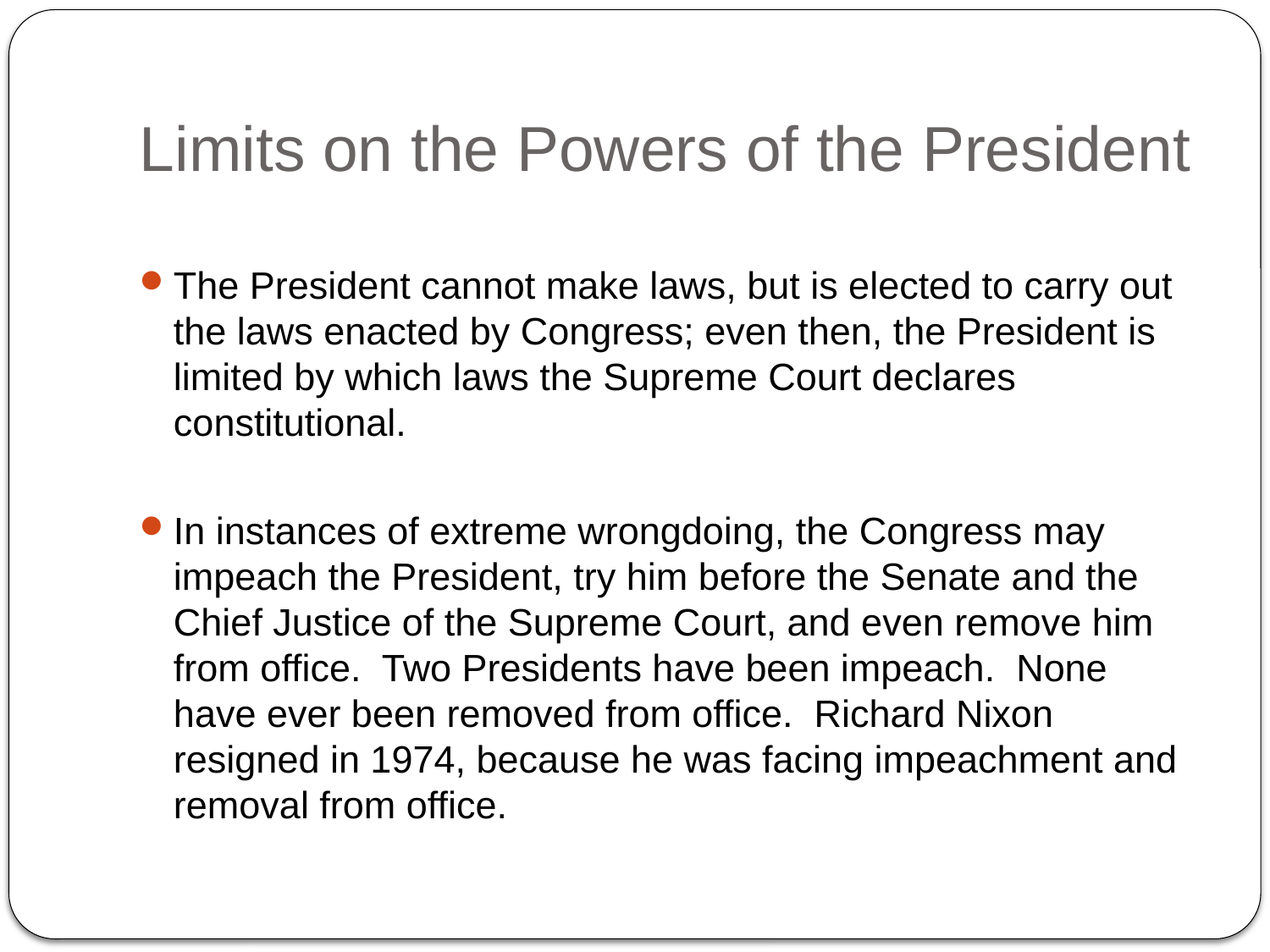

# Limits on the Powers of the President

The President cannot make laws, but is elected to carry out the laws enacted by Congress; even then, the President is limited by which laws the Supreme Court declares constitutional.

In instances of extreme wrongdoing, the Congress may impeach the President, try him before the Senate and the Chief Justice of the Supreme Court, and even remove him from office.  Two Presidents have been impeach.  None have ever been removed from office.  Richard Nixon resigned in 1974, because he was facing impeachment and removal from office.